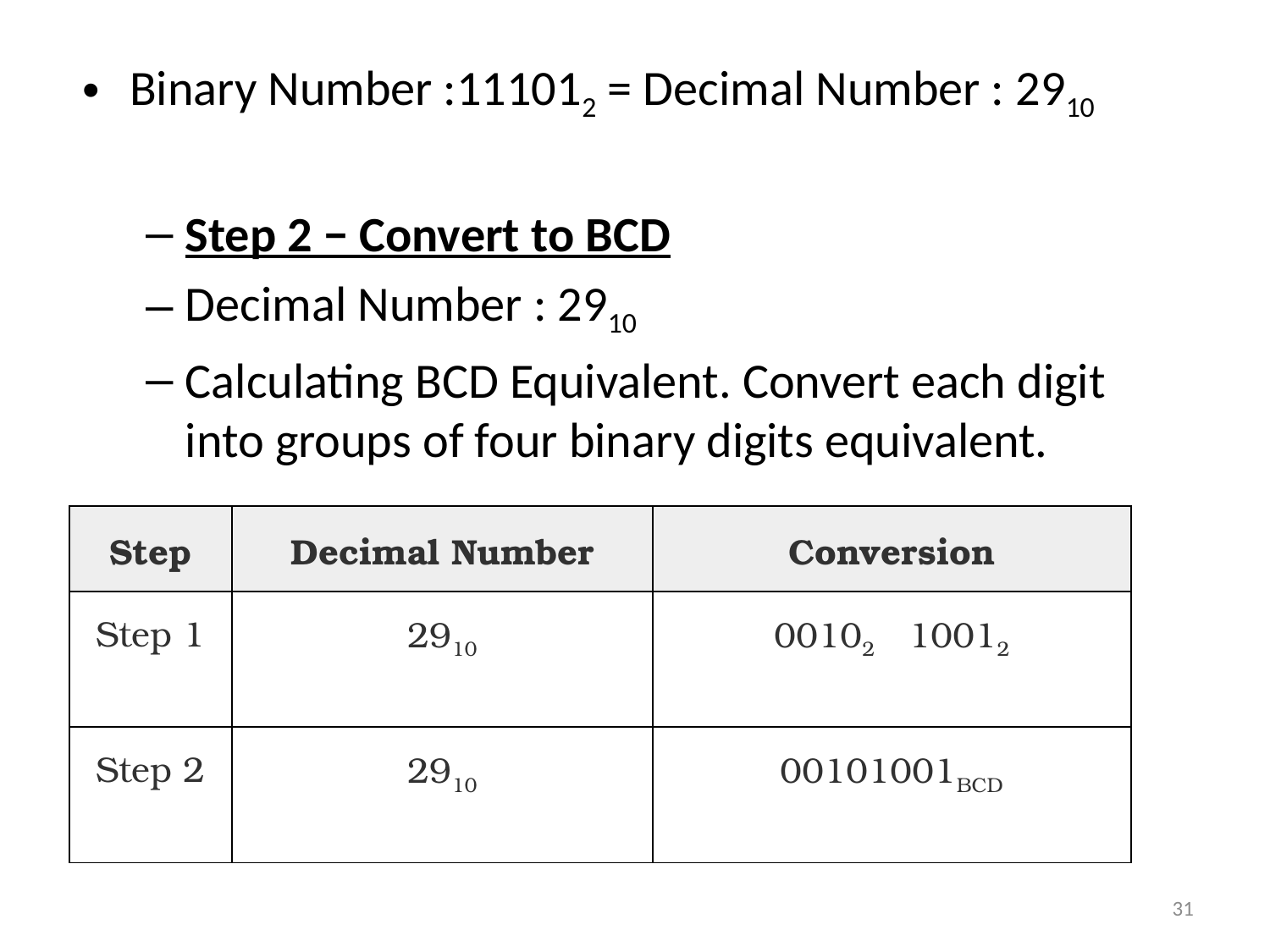

Binary Number :111012 = Decimal Number : 2910

Step 2 − Convert to BCD
Decimal Number : 2910
Calculating BCD Equivalent. Convert each digit into groups of four binary digits equivalent.

| Step | Decimal Number | Conversion |
| --- | --- | --- |
| Step 1 | 2910 | 00102  10012 |
| Step 2 | 2910 | 00101001BCD |
31